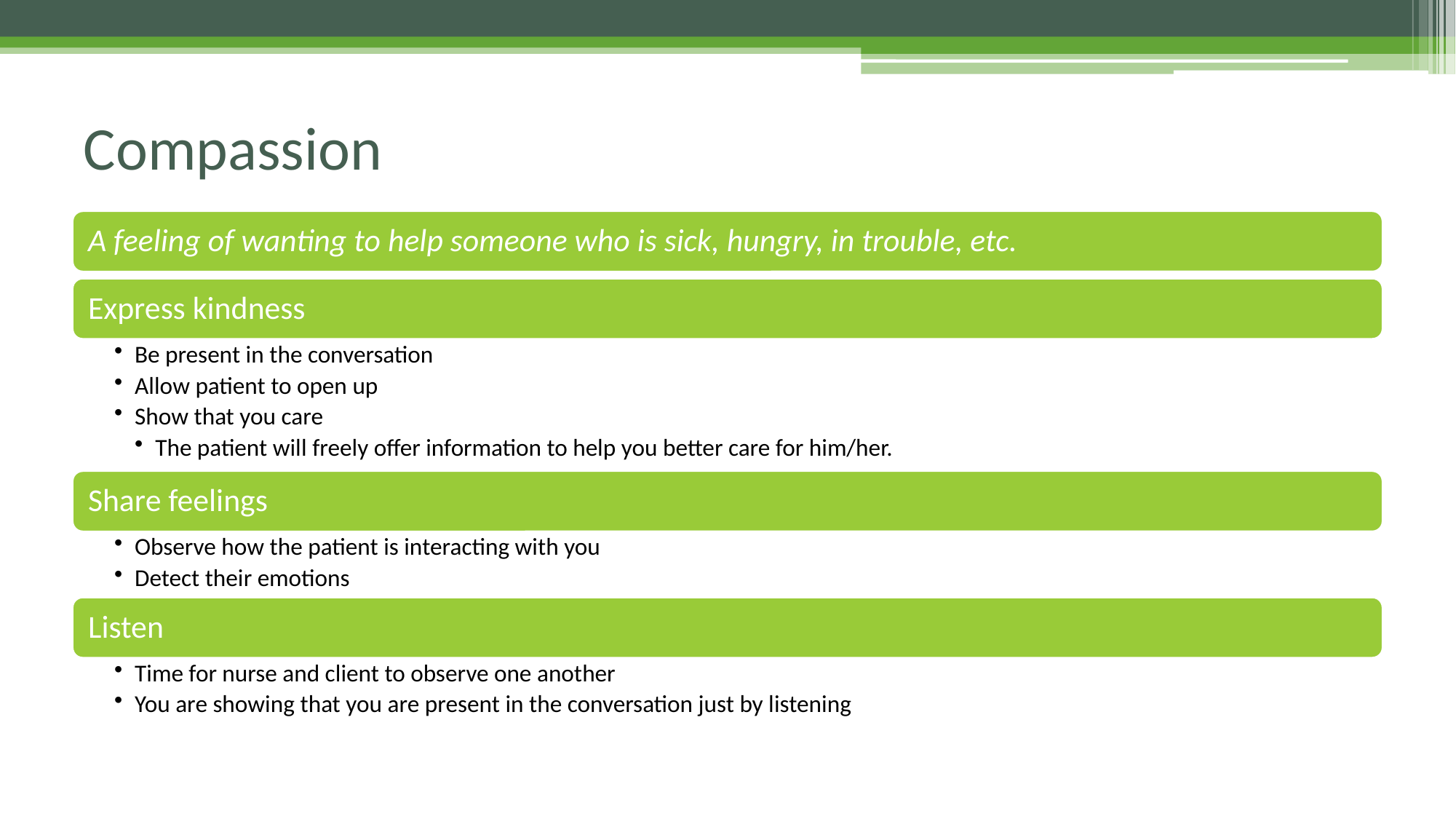

# Compassion
A feeling of wanting to help someone who is sick, hungry, in trouble, etc.
Express kindness
Be present in the conversation
Allow patient to open up
Show that you care
The patient will freely offer information to help you better care for him/her.
Share feelings
Observe how the patient is interacting with you
Detect their emotions
Listen
Time for nurse and client to observe one another
You are showing that you are present in the conversation just by listening